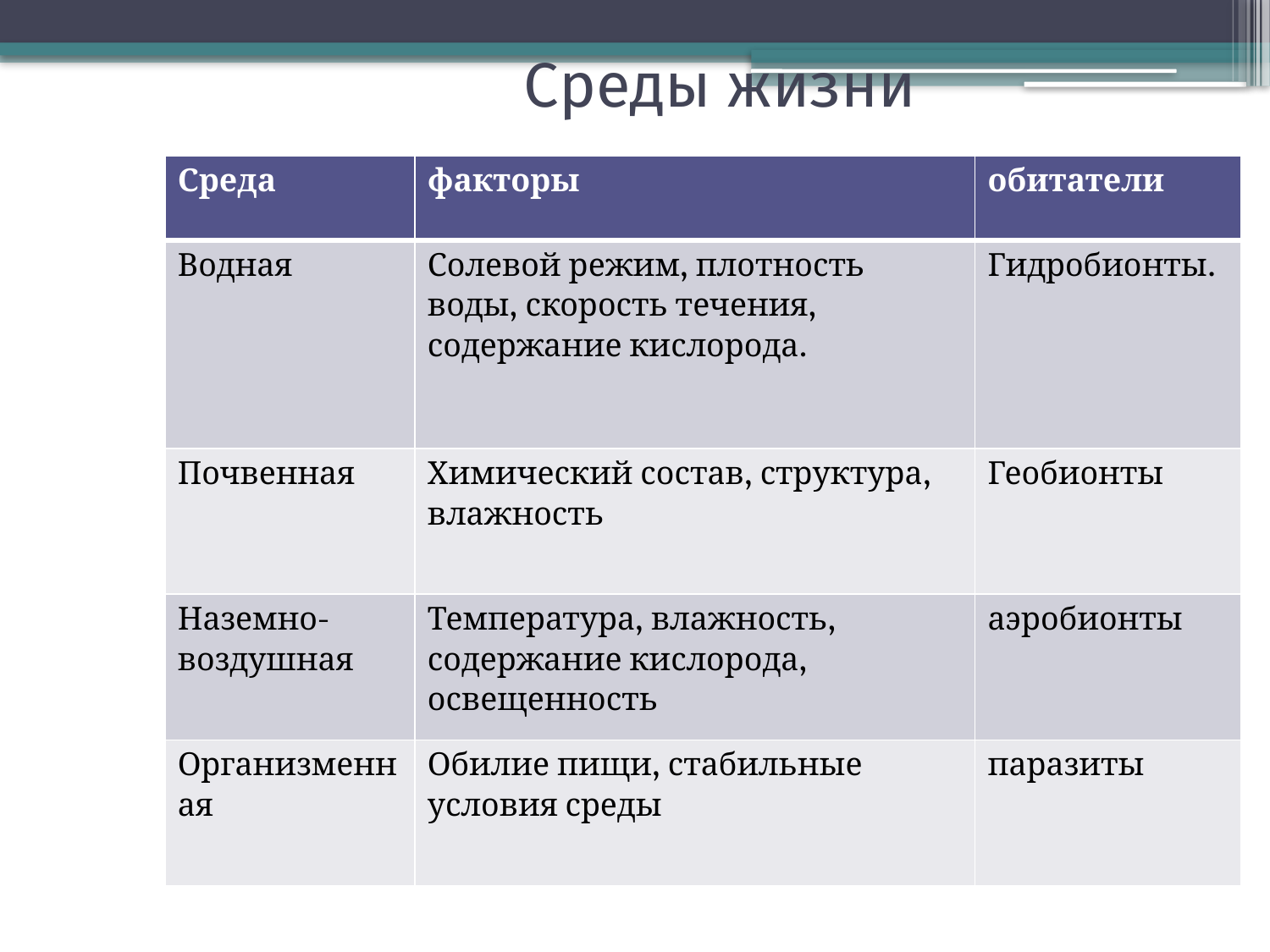

# Среды жизни
| Среда | факторы | обитатели |
| --- | --- | --- |
| Водная | Солевой режим, плотность воды, скорость течения, содержание кислорода. | Гидробионты. |
| Почвенная | Химический состав, структура, влажность | Геобионты |
| Наземно-воздушная | Температура, влажность, содержание кислорода, освещенность | аэробионты |
| Организменная | Обилие пищи, стабильные условия среды | паразиты |